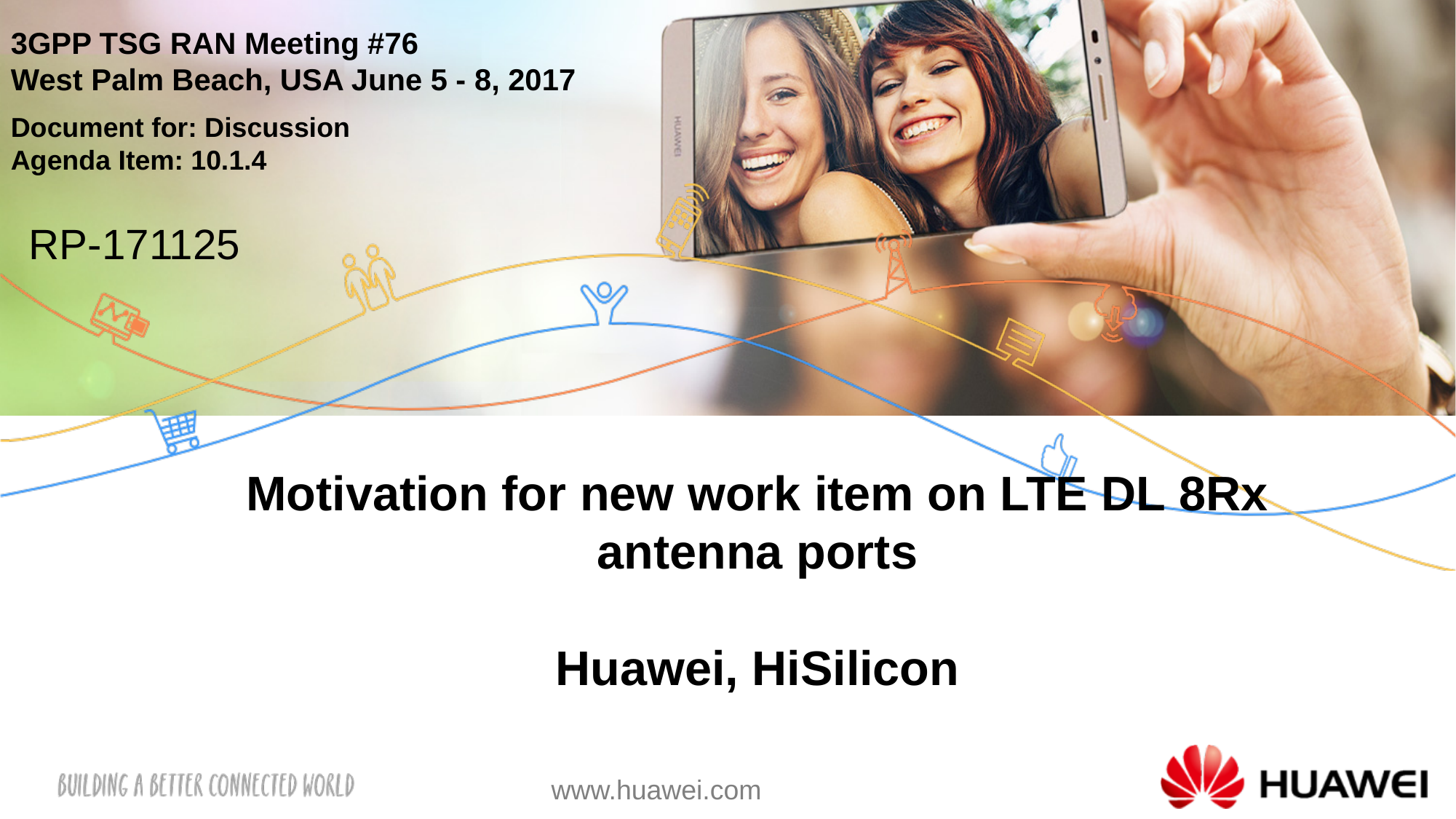

3GPP TSG RAN Meeting #76
West Palm Beach, USA June 5 - 8, 2017

Document for: Discussion
Agenda Item: 10.1.4
RP-171125
# Motivation for new work item on LTE DL 8Rx antenna ports Huawei, HiSilicon